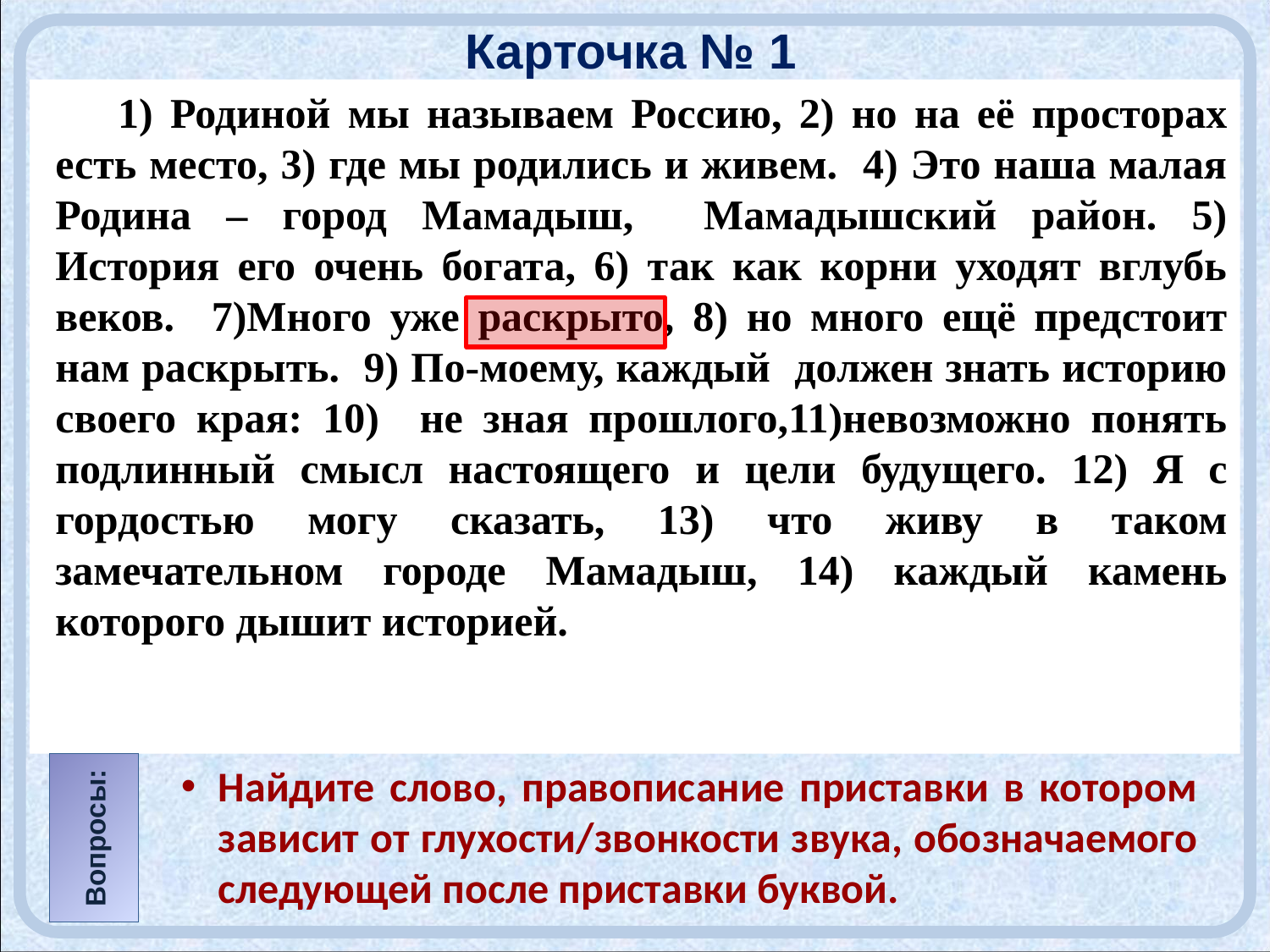

# Карточка № 1
1) Родиной мы называем Россию, 2) но на её просторах есть место, 3) где мы родились и живем.  4) Это наша малая Родина – город Мамадыш,  Мамадышский район. 5) История его очень богата, 6) так как корни уходят вглубь веков.  7)Много уже раскрыто, 8) но много ещё предстоит нам раскрыть.  9) По-моему, каждый  должен знать историю своего края: 10)  не зная прошлого,11)невозможно понять подлинный смысл настоящего и цели будущего. 12) Я с гордостью могу сказать, 13) что живу в таком замечательном городе Мамадыш, 14) каждый камень которого дышит историей.

Найдите слово, правописание приставки в котором зависит от глухости/звонкости звука, обозначаемого следующей после приставки буквой.
Вопросы: